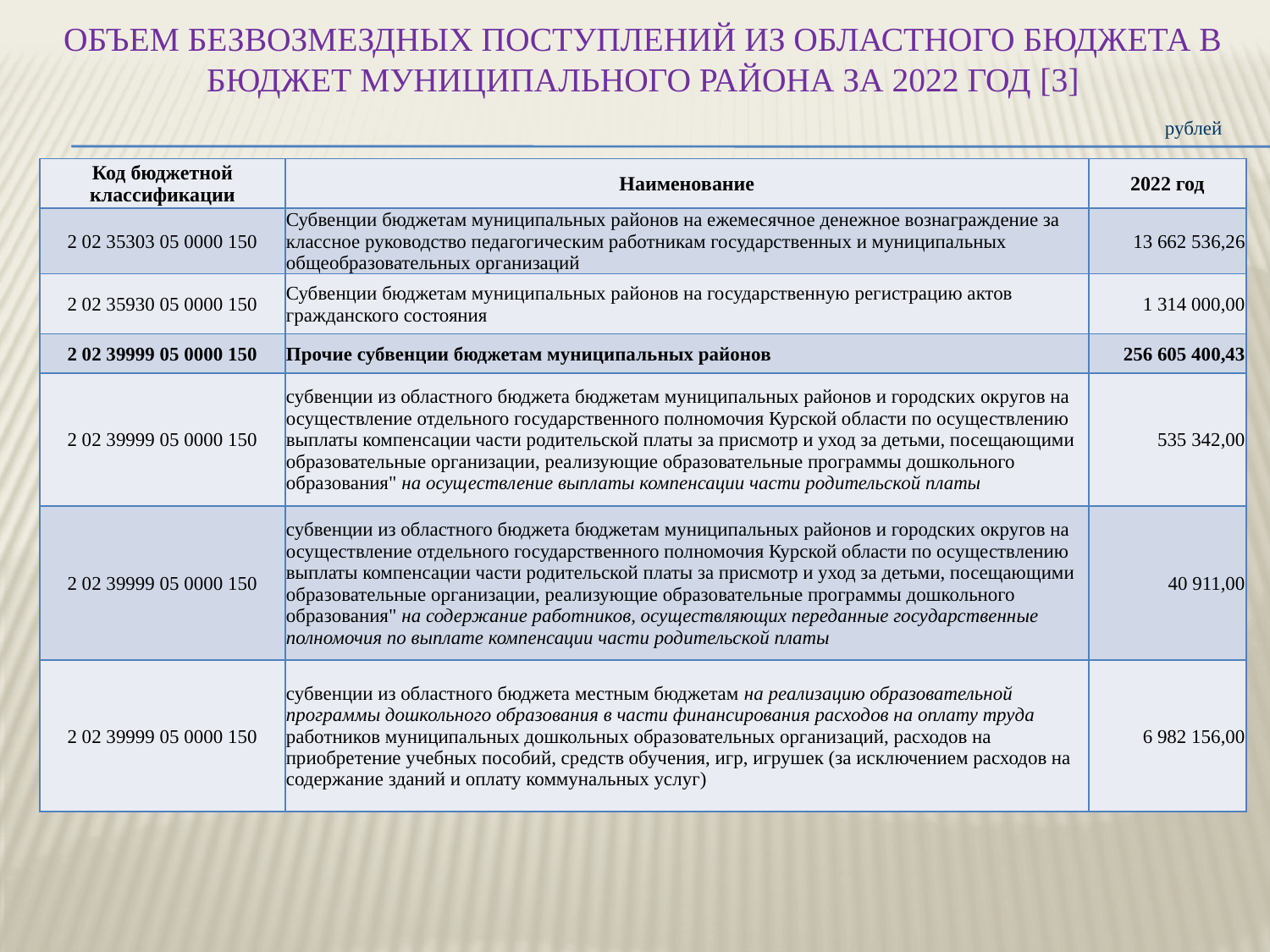

# ОБЪЕМ БЕЗВОЗМЕЗДНЫХ ПОСТУПЛЕНИЙ ИЗ ОБЛАСТНОГО БЮДЖЕТА В БЮДЖЕТ МУНИЦИПАЛЬНОГО РАЙОНА ЗА 2022 ГОД [3]
рублей
| Код бюджетной классификации | Наименование | 2022 год |
| --- | --- | --- |
| 2 02 35303 05 0000 150 | Субвенции бюджетам муниципальных районов на ежемесячное денежное вознаграждение за классное руководство педагогическим работникам государственных и муниципальных общеобразовательных организаций | 13 662 536,26 |
| 2 02 35930 05 0000 150 | Субвенции бюджетам муниципальных районов на государственную регистрацию актов гражданского состояния | 1 314 000,00 |
| 2 02 39999 05 0000 150 | Прочие субвенции бюджетам муниципальных районов | 256 605 400,43 |
| 2 02 39999 05 0000 150 | субвенции из областного бюджета бюджетам муниципальных районов и городских округов на осуществление отдельного государственного полномочия Курской области по осуществлению выплаты компенсации части родительской платы за присмотр и уход за детьми, посещающими образовательные организации, реализующие образовательные программы дошкольного образования" на осуществление выплаты компенсации части родительской платы | 535 342,00 |
| 2 02 39999 05 0000 150 | субвенции из областного бюджета бюджетам муниципальных районов и городских округов на осуществление отдельного государственного полномочия Курской области по осуществлению выплаты компенсации части родительской платы за присмотр и уход за детьми, посещающими образовательные организации, реализующие образовательные программы дошкольного образования" на содержание работников, осуществляющих переданные государственные полномочия по выплате компенсации части родительской платы | 40 911,00 |
| 2 02 39999 05 0000 150 | субвенции из областного бюджета местным бюджетам на реализацию образовательной программы дошкольного образования в части финансирования расходов на оплату труда работников муниципальных дошкольных образовательных организаций, расходов на приобретение учебных пособий, средств обучения, игр, игрушек (за исключением расходов на содержание зданий и оплату коммунальных услуг) | 6 982 156,00 |